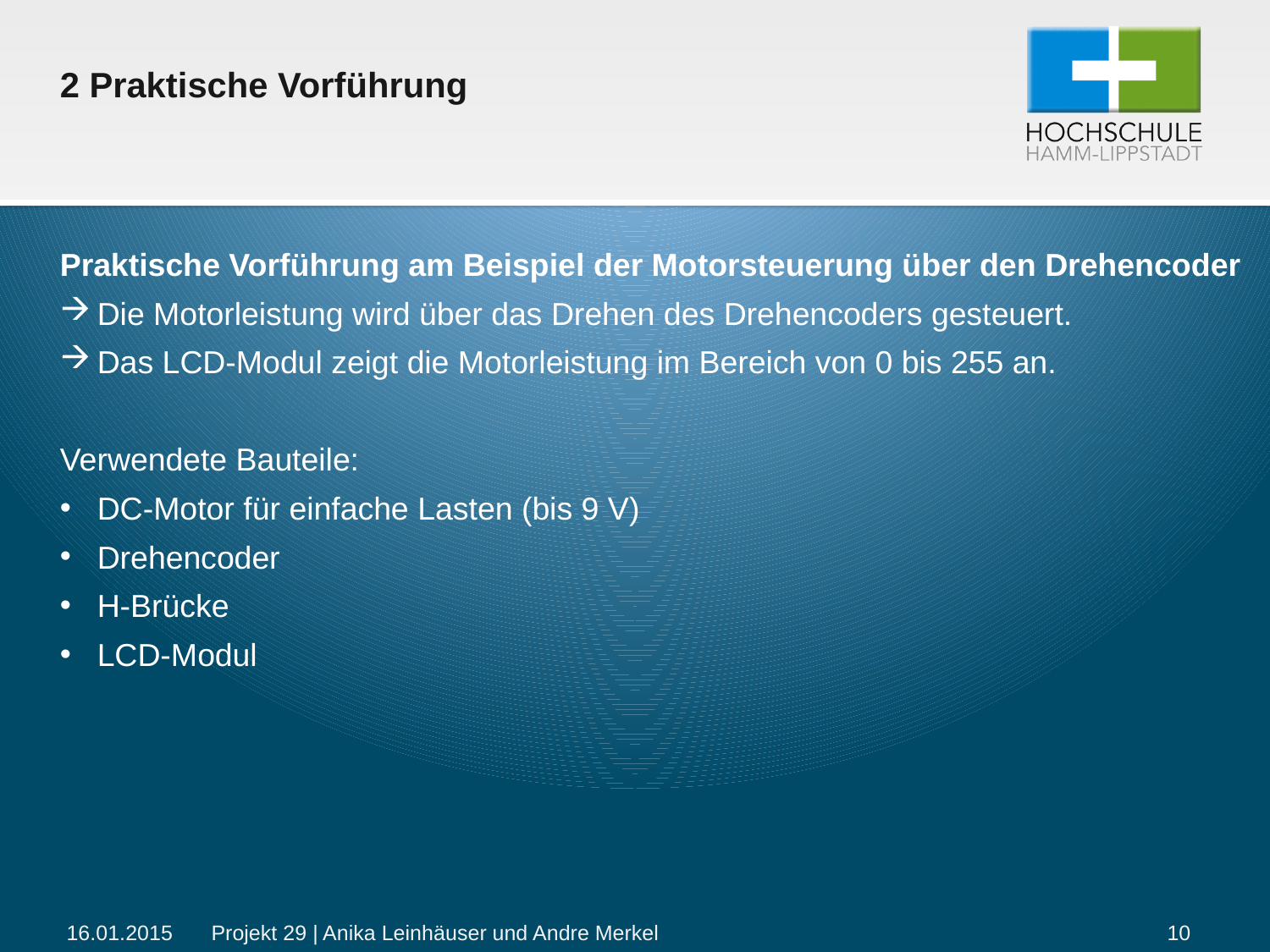

# 2 Praktische Vorführung
Praktische Vorführung am Beispiel der Motorsteuerung über den Drehencoder
Die Motorleistung wird über das Drehen des Drehencoders gesteuert.
Das LCD-Modul zeigt die Motorleistung im Bereich von 0 bis 255 an.

Verwendete Bauteile:
DC-Motor für einfache Lasten (bis 9 V)
Drehencoder
H-Brücke
LCD-Modul

16.01.2015
Projekt 29 | Anika Leinhäuser und Andre Merkel
10